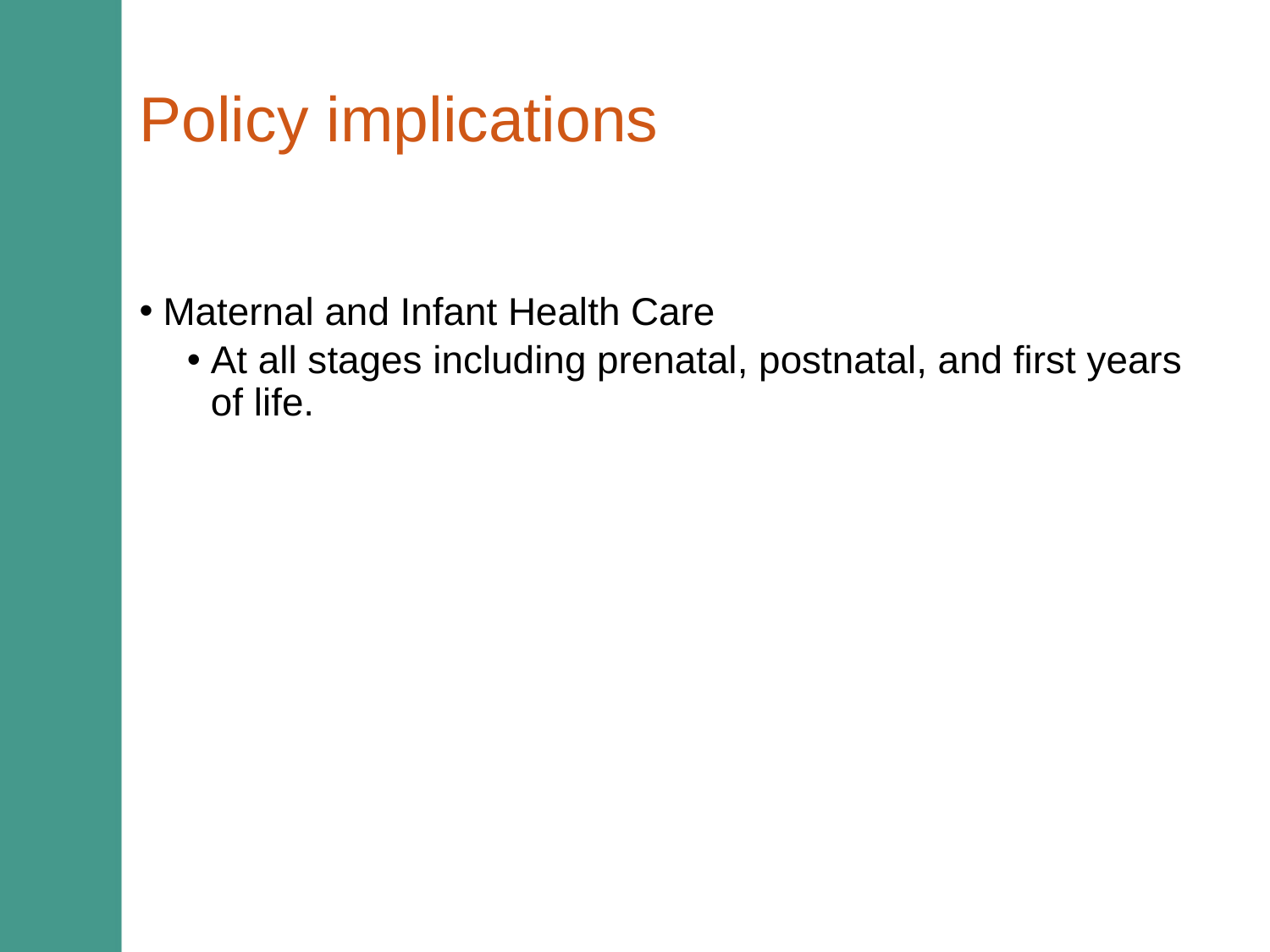

# Policy implications
Maternal and Infant Health Care
At all stages including prenatal, postnatal, and first years of life.